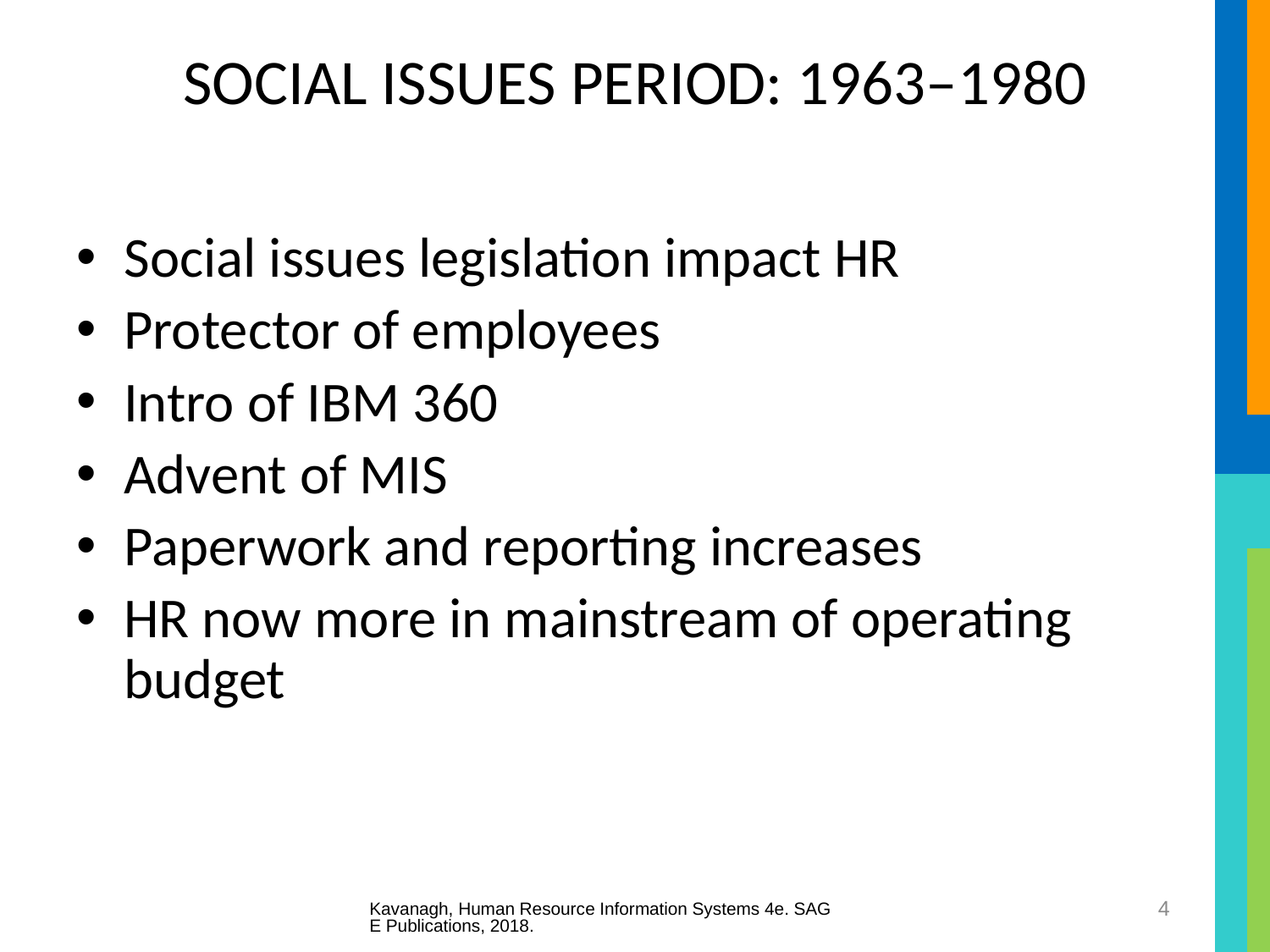

# SOCIAL ISSUES PERIOD: 1963–1980
Social issues legislation impact HR
Protector of employees
Intro of IBM 360
Advent of MIS
Paperwork and reporting increases
HR now more in mainstream of operating budget
Kavanagh, Human Resource Information Systems 4e. SAGE Publications, 2018.
4